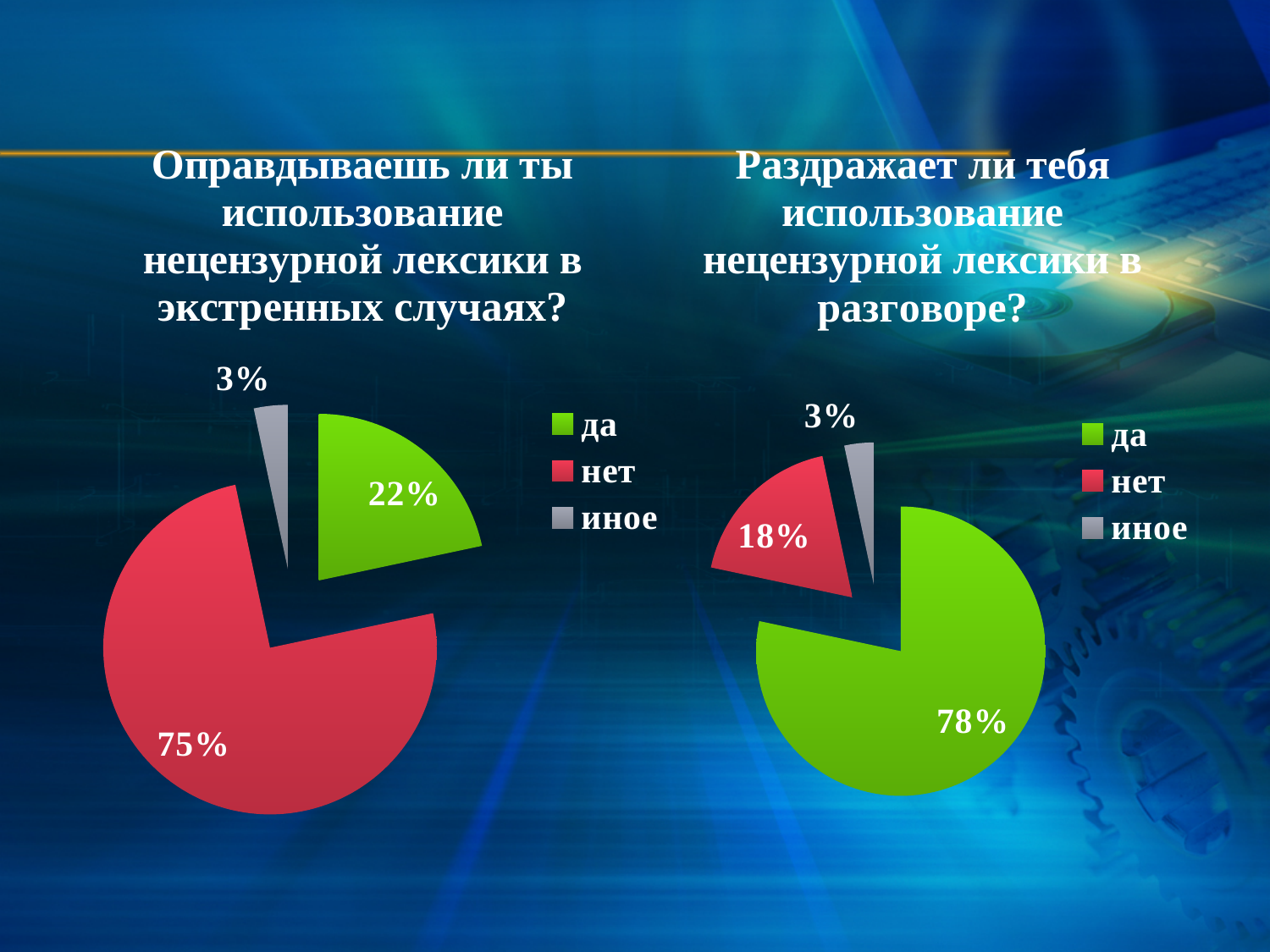

### Chart: Оправдываешь ли ты использование нецензурной лексики в экстренных случаях?

| Category |  |
|---|---|
| да | 26.0 |
| нет | 90.0 |
| иное | 4.0 |

### Chart: Раздражает ли тебя использование нецензурной лексики в разговоре?

| Category |  |
|---|---|
| да | 94.0 |
| нет | 22.0 |
| иное | 4.0 |